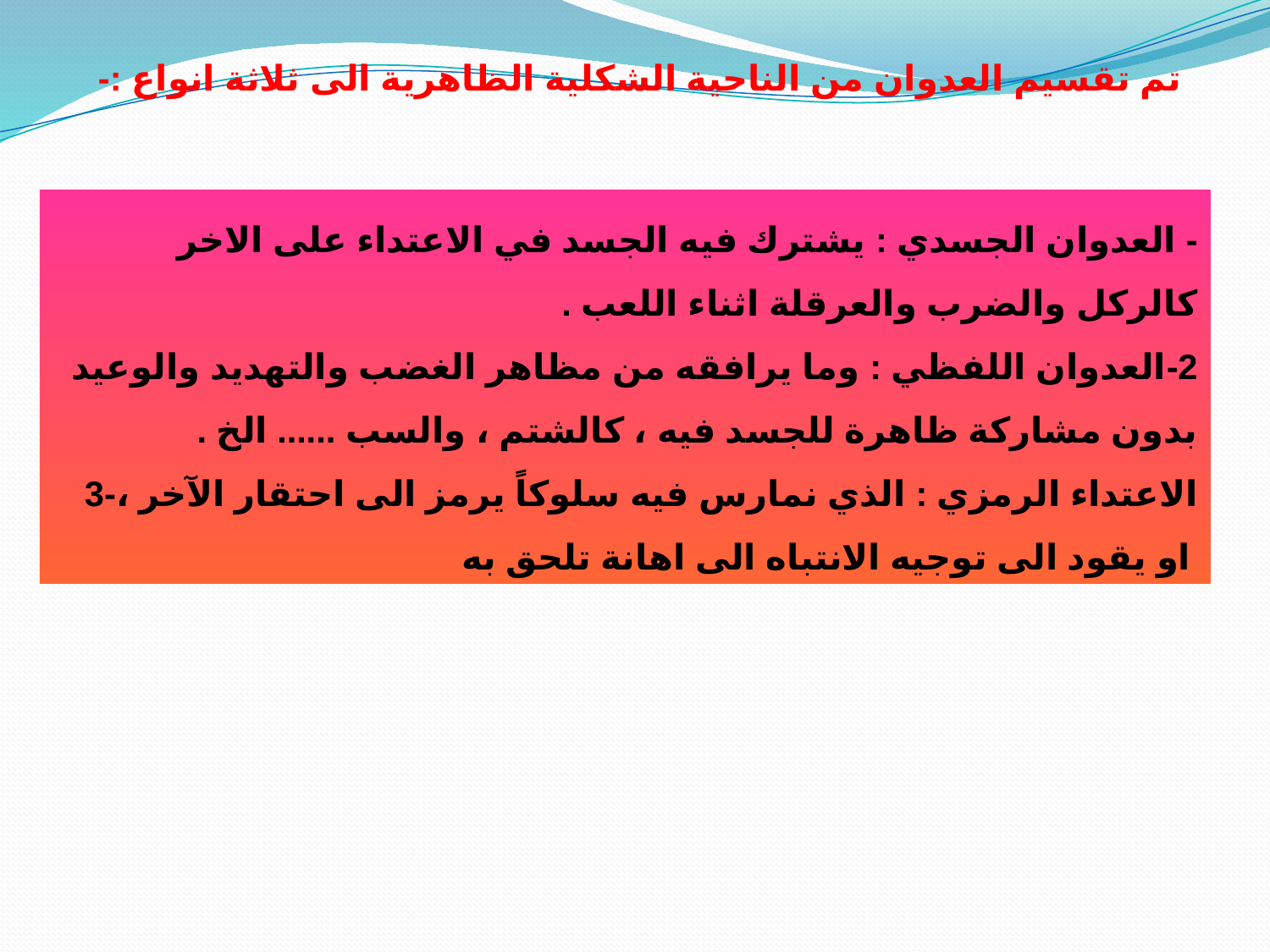

تم تقسيم العدوان من الناحية الشكلية الظاهرية الى ثلاثة انواع :-
- العدوان الجسدي : يشترك فيه الجسد في الاعتداء على الاخر كالركل والضرب والعرقلة اثناء اللعب .
2-العدوان اللفظي : وما يرافقه من مظاهر الغضب والتهديد والوعيد بدون مشاركة ظاهرة للجسد فيه ، كالشتم ، والسب ...... الخ .
3-الاعتداء الرمزي : الذي نمارس فيه سلوكاً يرمز الى احتقار الآخر ، او يقود الى توجيه الانتباه الى اهانة تلحق به